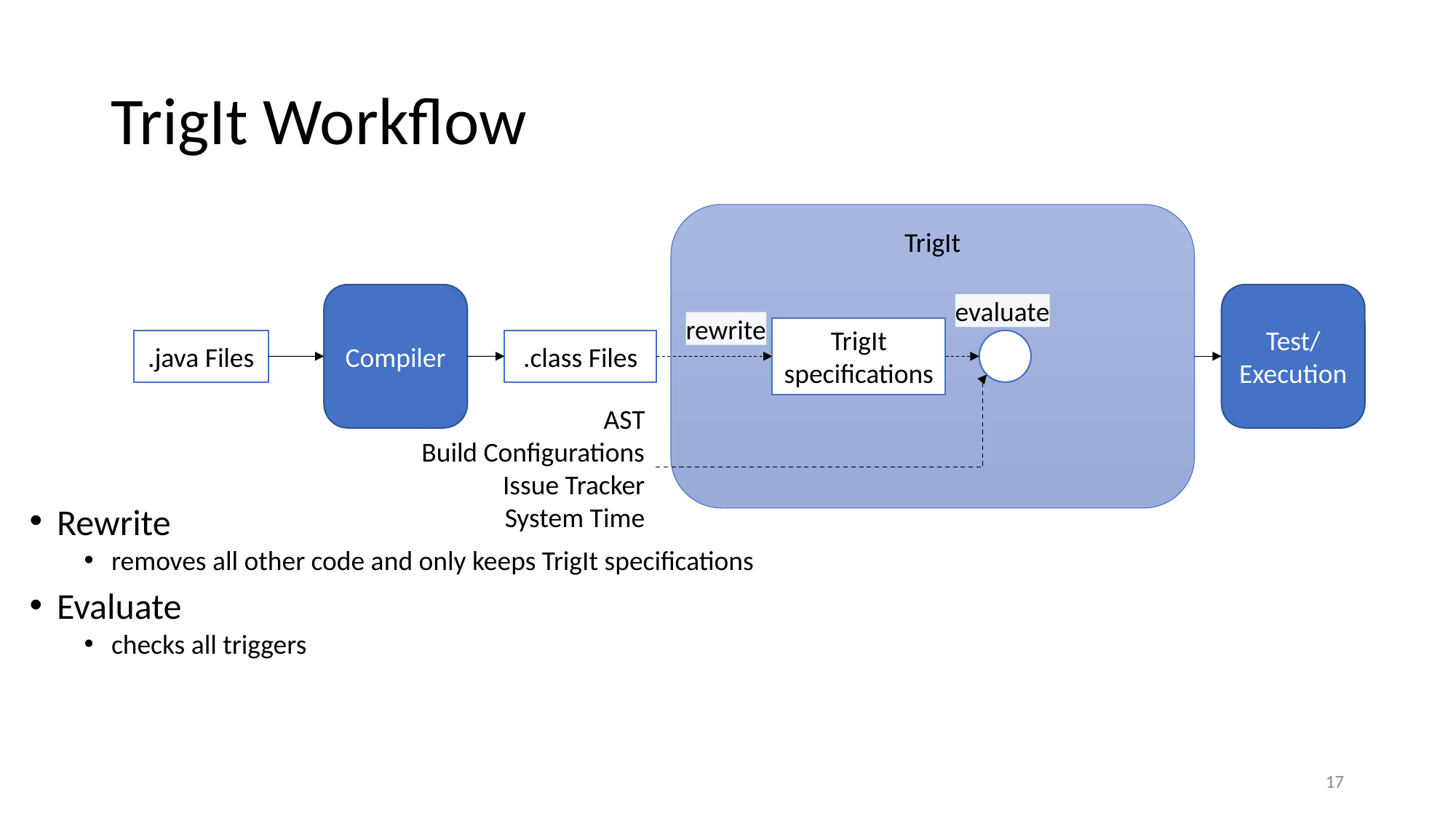

# TrigIt Workflow
TrigIt
Compiler
Test/
Execution
evaluate
rewrite
TrigIt specifications

.class Files
.java Files
AST
Build Configurations
Issue Tracker
System Time
Rewrite
removes all other code and only keeps TrigIt specifications
Evaluate
checks all triggers
17